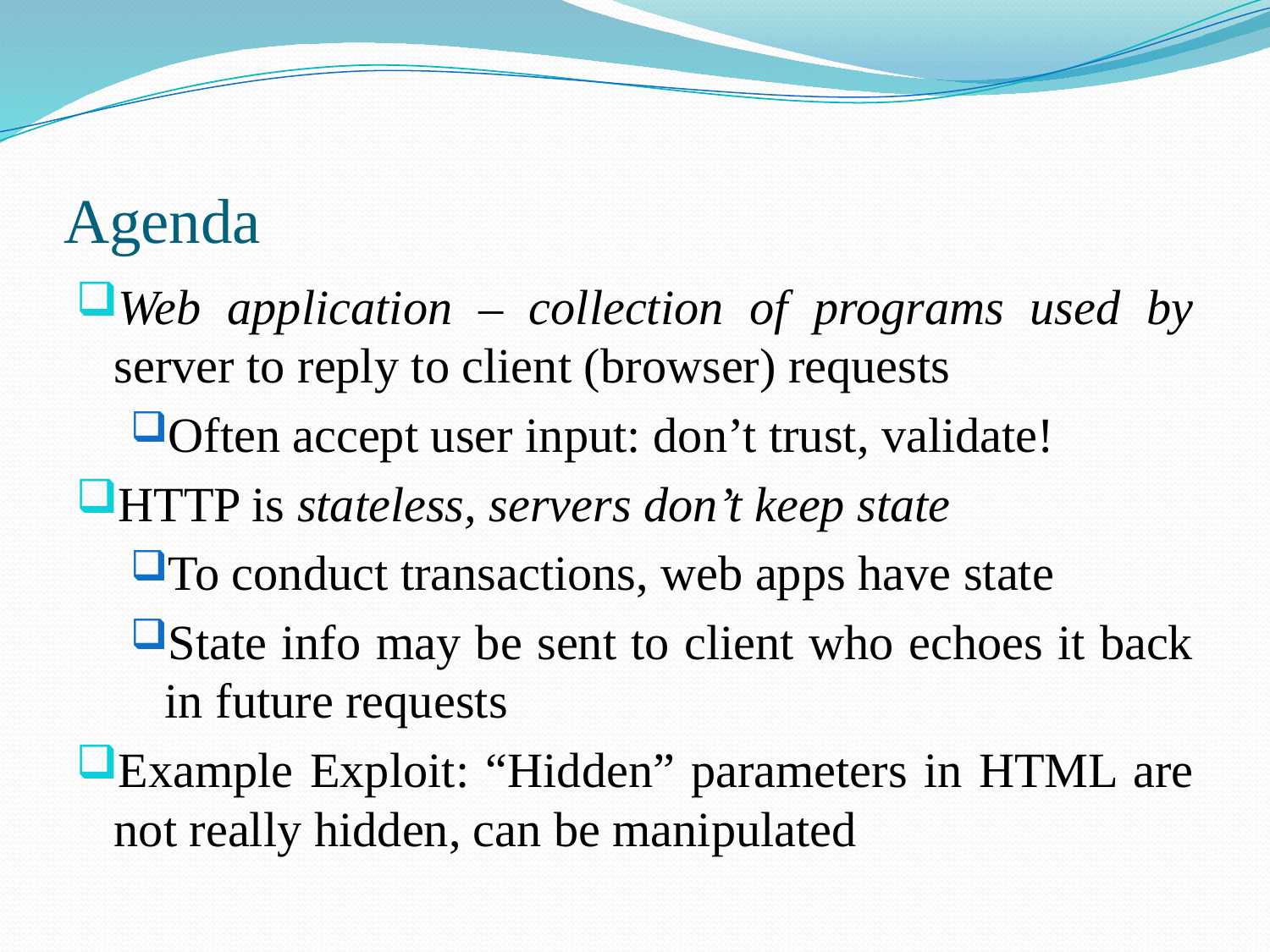

# Agenda
Web application – collection of programs used by server to reply to client (browser) requests
Often accept user input: don’t trust, validate!
HTTP is stateless, servers don’t keep state
To conduct transactions, web apps have state
State info may be sent to client who echoes it back in future requests
Example Exploit: “Hidden” parameters in HTML are not really hidden, can be manipulated